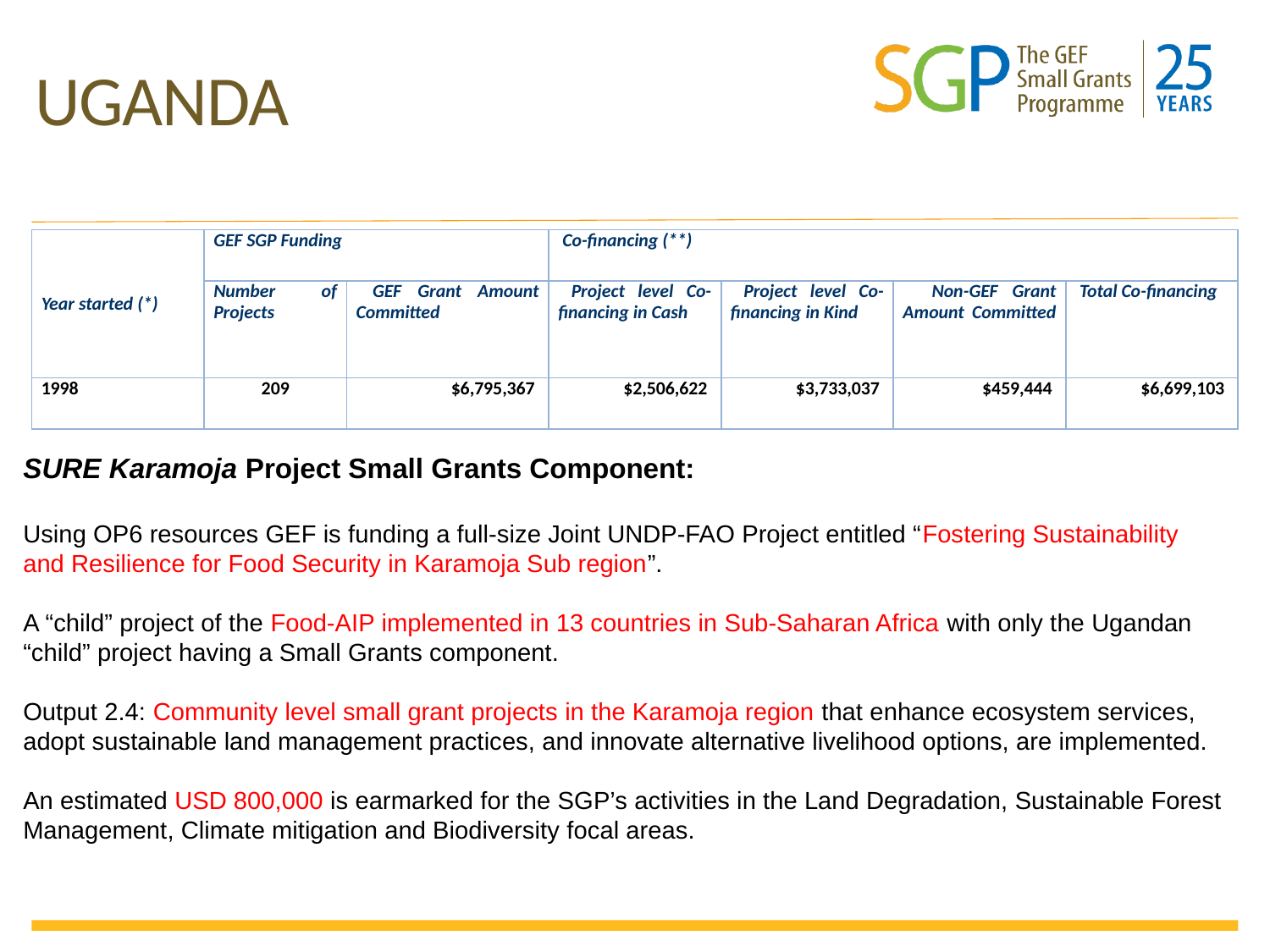

# UGANDA
| Year started (\*) | GEF SGP Funding |  | Co-financing (\*\*) |  |  |  |
| --- | --- | --- | --- | --- | --- | --- |
|  | Number of Projects | GEF Grant Amount Committed | Project level Co-financing in Cash | Project level Co-financing in Kind | Non-GEF Grant Amount Committed | Total Co-financing |
| 1998 | 209 | $6,795,367 | $2,506,622 | $3,733,037 | $459,444 | $6,699,103 |
SURE Karamoja Project Small Grants Component:

Using OP6 resources GEF is funding a full-size Joint UNDP-FAO Project entitled “Fostering Sustainability and Resilience for Food Security in Karamoja Sub region”.

A “child” project of the Food-AIP implemented in 13 countries in Sub-Saharan Africa with only the Ugandan “child” project having a Small Grants component.

Output 2.4: Community level small grant projects in the Karamoja region that enhance ecosystem services, adopt sustainable land management practices, and innovate alternative livelihood options, are implemented.

An estimated USD 800,000 is earmarked for the SGP’s activities in the Land Degradation, Sustainable Forest Management, Climate mitigation and Biodiversity focal areas.